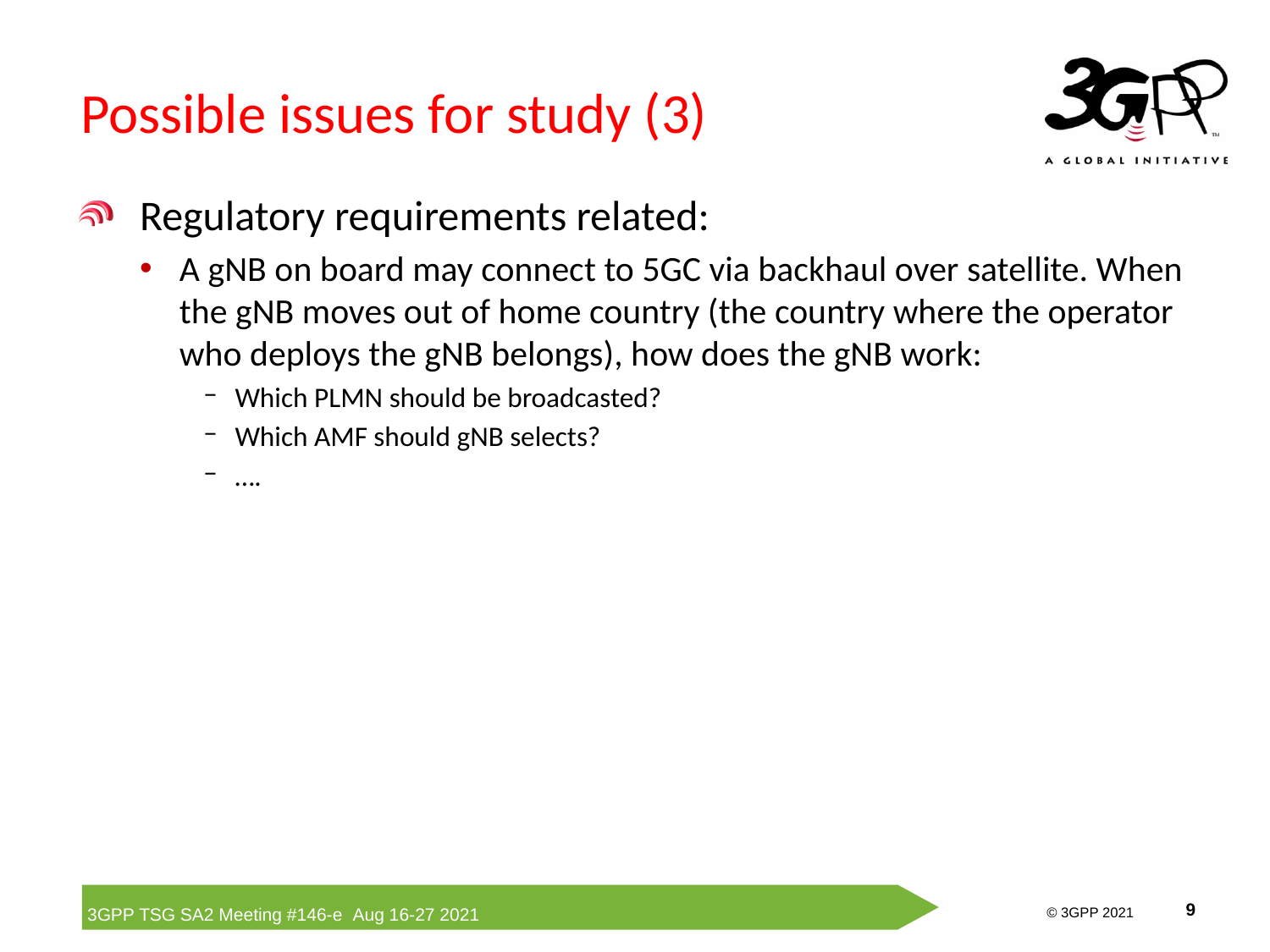

# Possible issues for study (3)
Regulatory requirements related:
A gNB on board may connect to 5GC via backhaul over satellite. When the gNB moves out of home country (the country where the operator who deploys the gNB belongs), how does the gNB work:
Which PLMN should be broadcasted?
Which AMF should gNB selects?
….